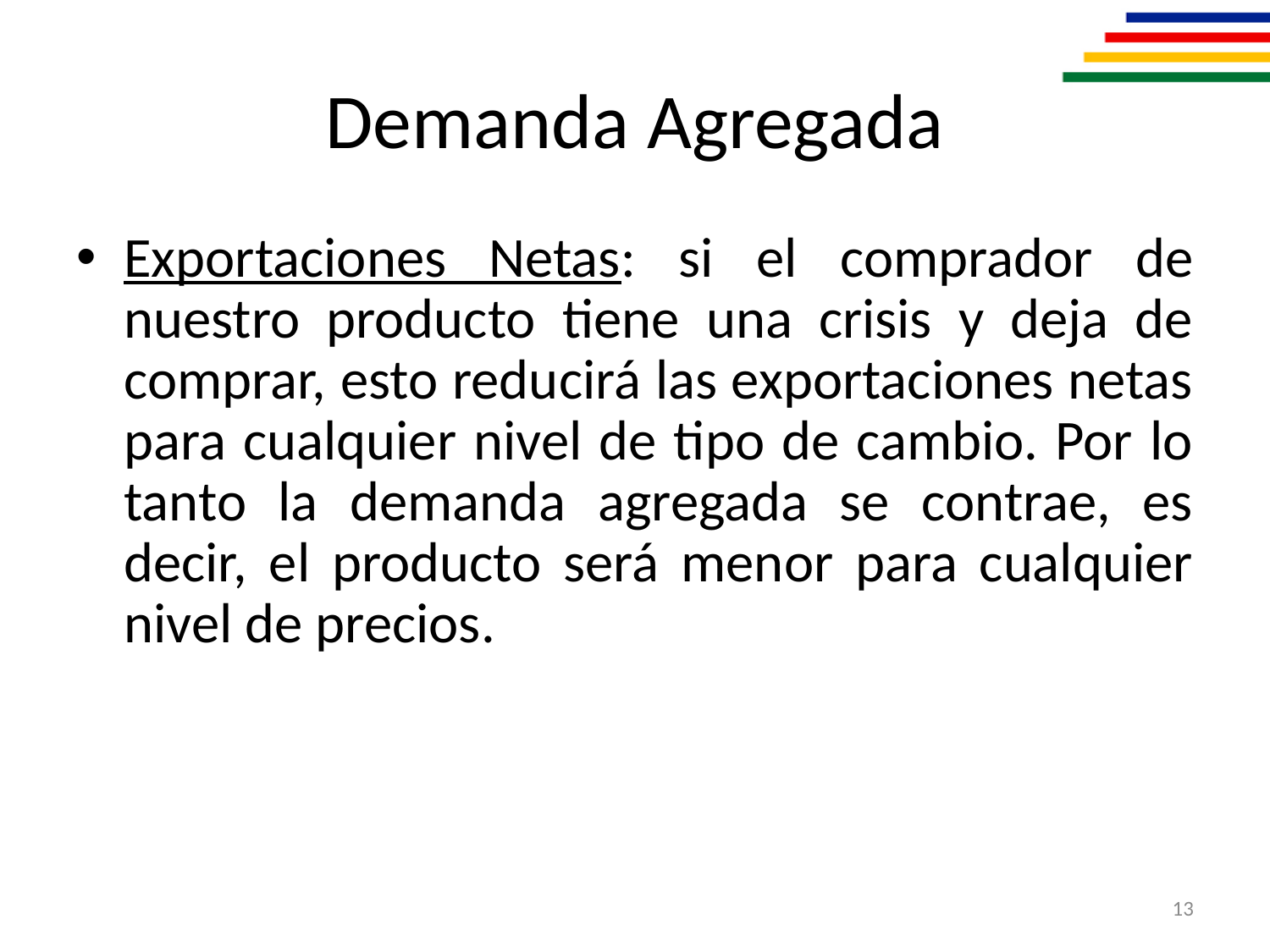

# Demanda Agregada
Exportaciones Netas: si el comprador de nuestro producto tiene una crisis y deja de comprar, esto reducirá las exportaciones netas para cualquier nivel de tipo de cambio. Por lo tanto la demanda agregada se contrae, es decir, el producto será menor para cualquier nivel de precios.
13